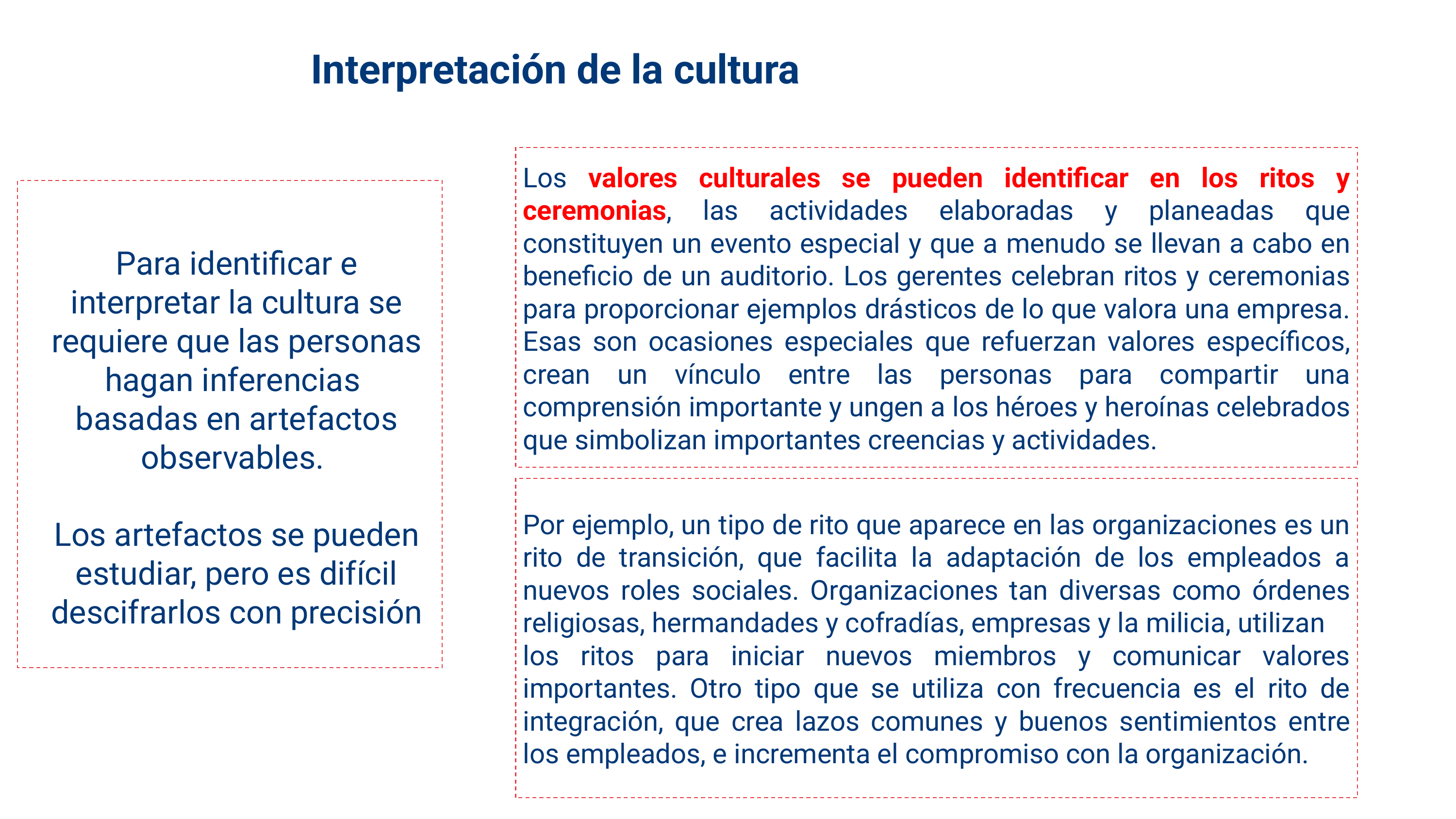

# Interpretación de la cultura
Los valores culturales se pueden identificar en los ritos y ceremonias, las actividades elaboradas y planeadas que constituyen un evento especial y que a menudo se llevan a cabo en beneficio de un auditorio. Los gerentes celebran ritos y ceremonias para proporcionar ejemplos drásticos de lo que valora una empresa. Esas son ocasiones especiales que refuerzan valores específicos, crean un vínculo entre las personas para compartir una comprensión importante y ungen a los héroes y heroínas celebrados que simbolizan importantes creencias y actividades.

Para identificar e interpretar la cultura se requiere que las personas hagan inferencias
basadas en artefactos observables.

Los artefactos se pueden estudiar, pero es difícil
descifrarlos con precisión
Por ejemplo, un tipo de rito que aparece en las organizaciones es un rito de transición, que facilita la adaptación de los empleados a nuevos roles sociales. Organizaciones tan diversas como órdenes religiosas, hermandades y cofradías, empresas y la milicia, utilizan
los ritos para iniciar nuevos miembros y comunicar valores importantes. Otro tipo que se utiliza con frecuencia es el rito de integración, que crea lazos comunes y buenos sentimientos entre los empleados, e incrementa el compromiso con la organización.